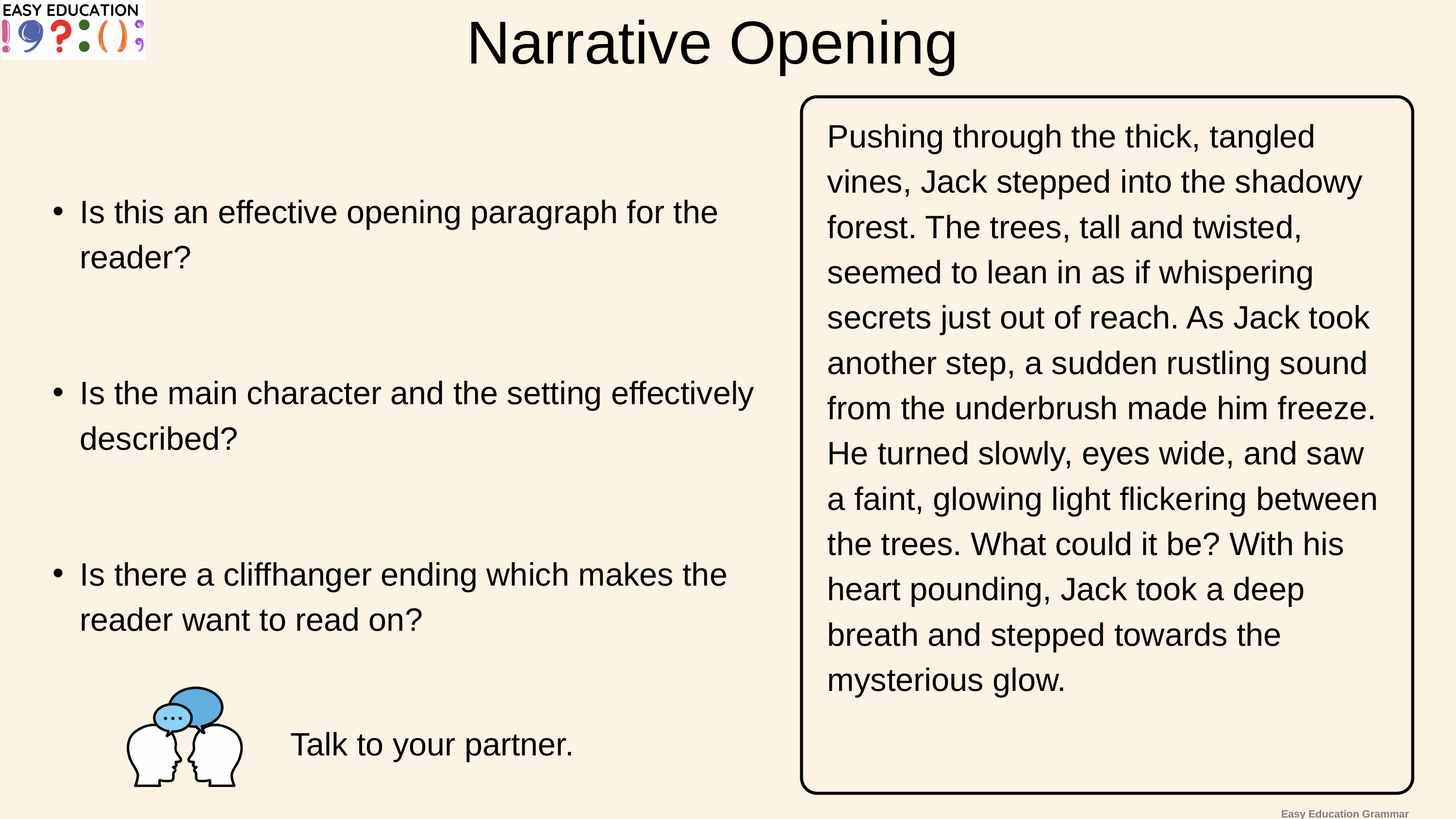

Narrative Opening

Pushing through the thick, tangled vines, Jack stepped into the shadowy forest. The trees, tall and twisted, seemed to lean in as if whispering secrets just out of reach. As Jack took another step, a sudden rustling sound from the underbrush made him freeze. He turned slowly, eyes wide, and saw a faint, glowing light flickering between the trees. What could it be? With his heart pounding, Jack took a deep breath and stepped towards the mysterious glow.
Is this an effective opening paragraph for the reader?

Is the main character and the setting effectively described?

Is there a cliffhanger ending which makes the reader want to read on?

Talk to your partner.